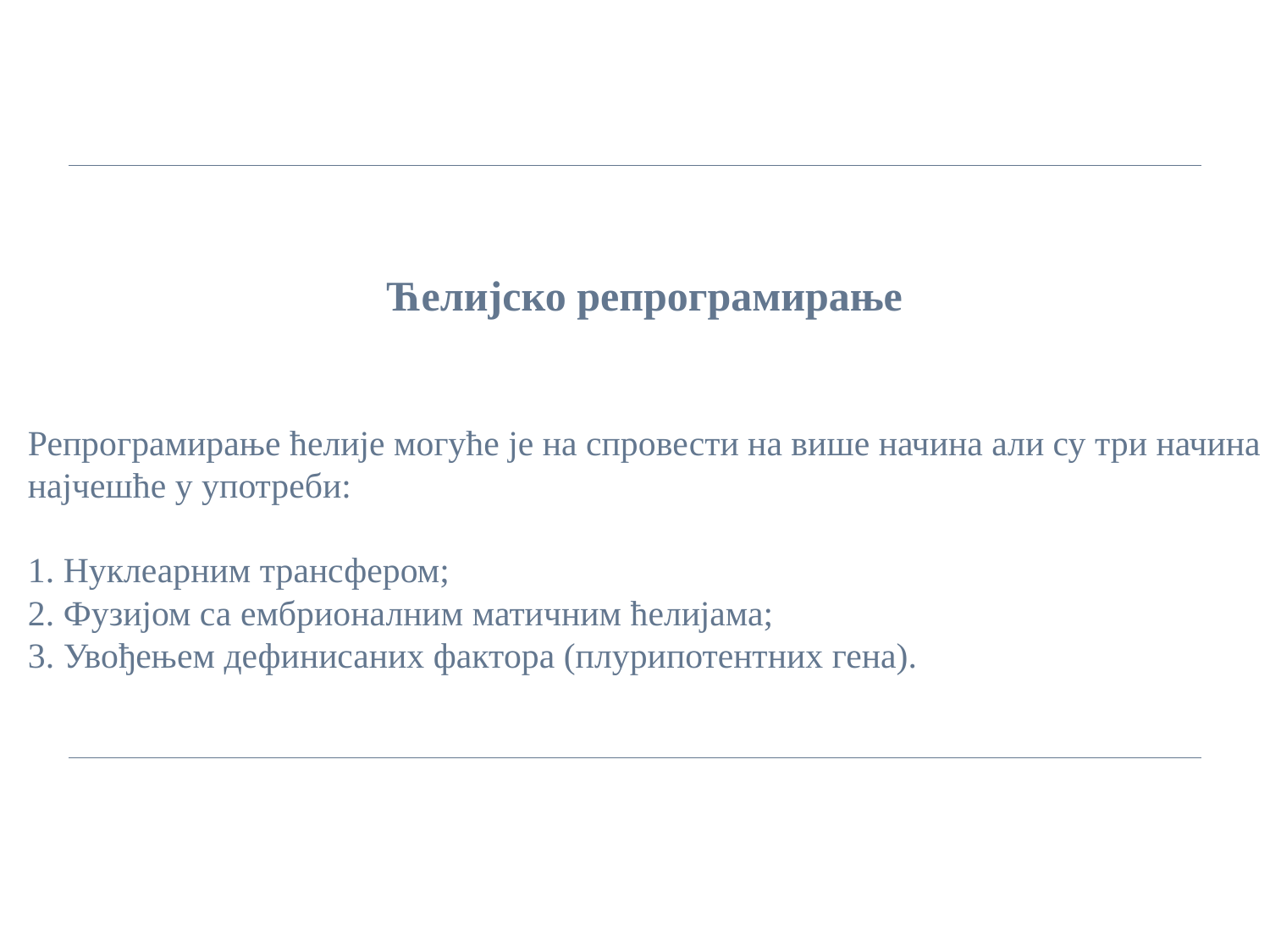

Ћелијско репрограмирање

Репрограмирање ћелије могуће је на спровести на више начина али су три начина најчешће у употреби:

1. Нуклеарним трансфером;
2. Фузијом са ембрионалним матичним ћелијама;
3. Увођењем дефинисаних фактора (плурипотентних гена).